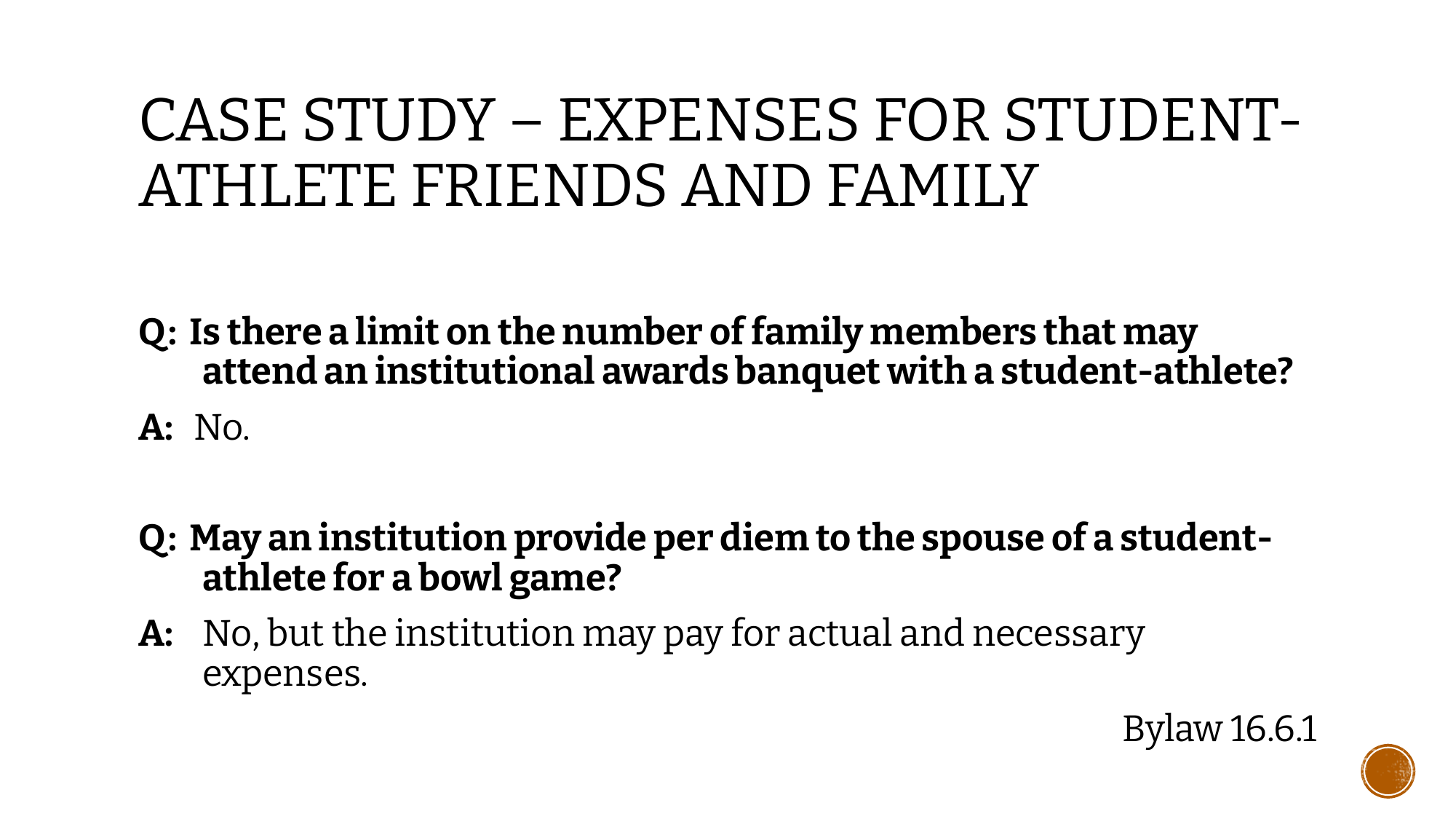

# Case study – Expenses for Student-Athlete Friends and Family

Q:  Is there a limit on the number of family members that may attend an institutional awards banquet with a student-athlete?
A:   No.

Q:  May an institution provide per diem to the spouse of a student-athlete for a bowl game?
A:  	No, but the institution may pay for actual and necessary expenses.
 									     Bylaw 16.6.1